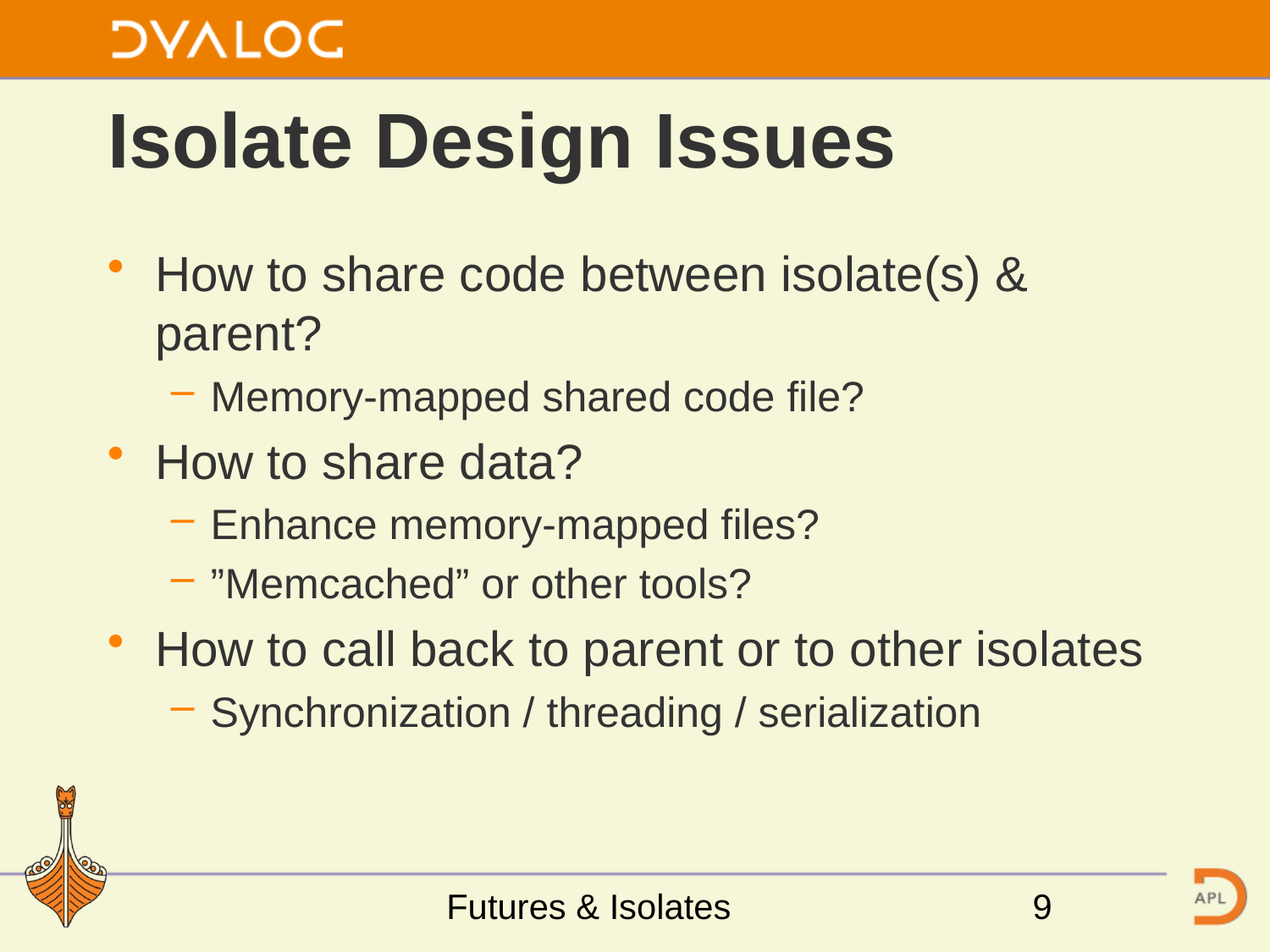

# Isolate Design Issues
How to share code between isolate(s) & parent?
Memory-mapped shared code file?
How to share data?
Enhance memory-mapped files?
”Memcached” or other tools?
How to call back to parent or to other isolates
Synchronization / threading / serialization

Futures & Isolates
9